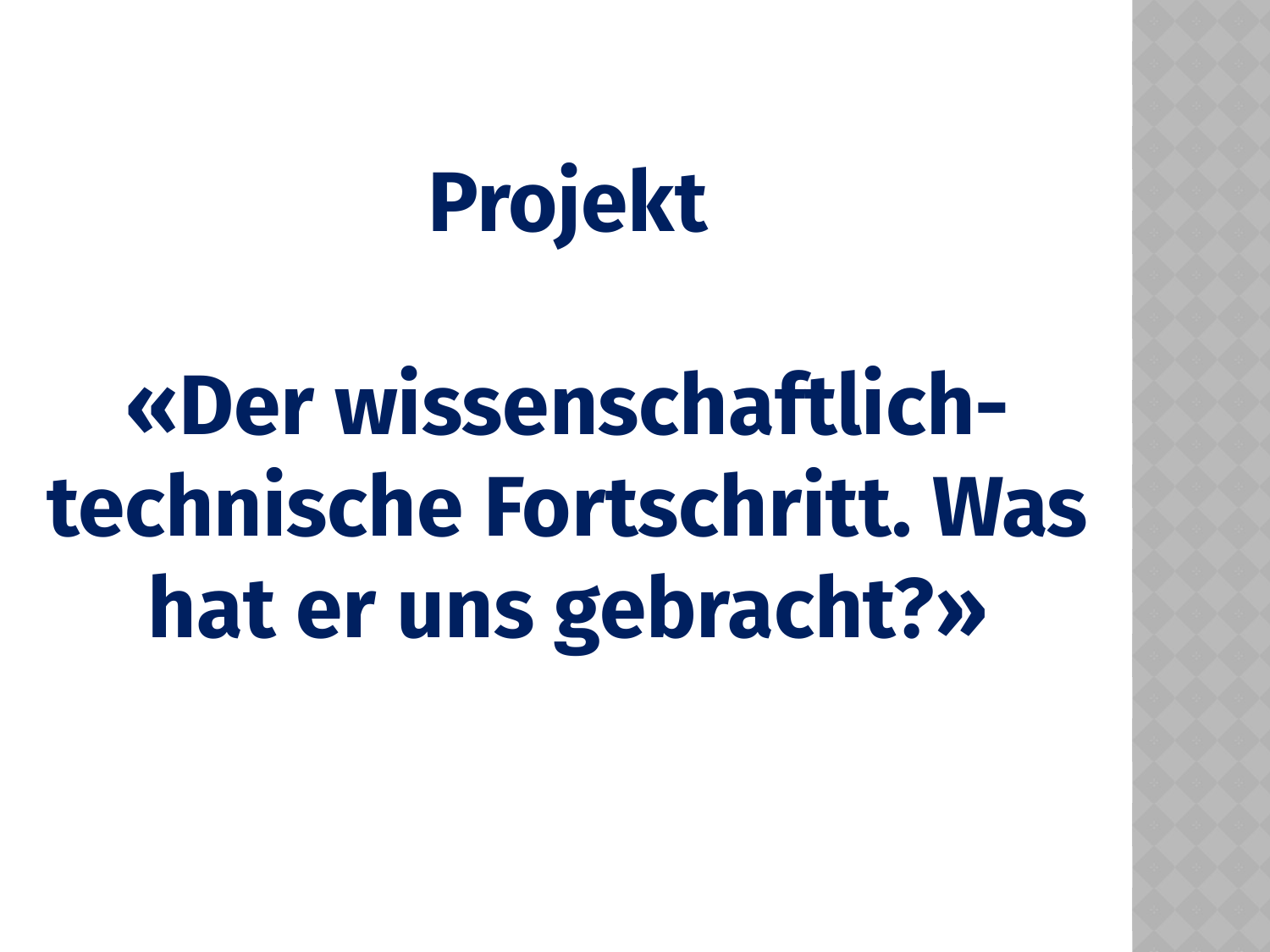

# Projekt «Der wissenschaftlich-technische Fortschritt. Was hat er uns gebracht?»